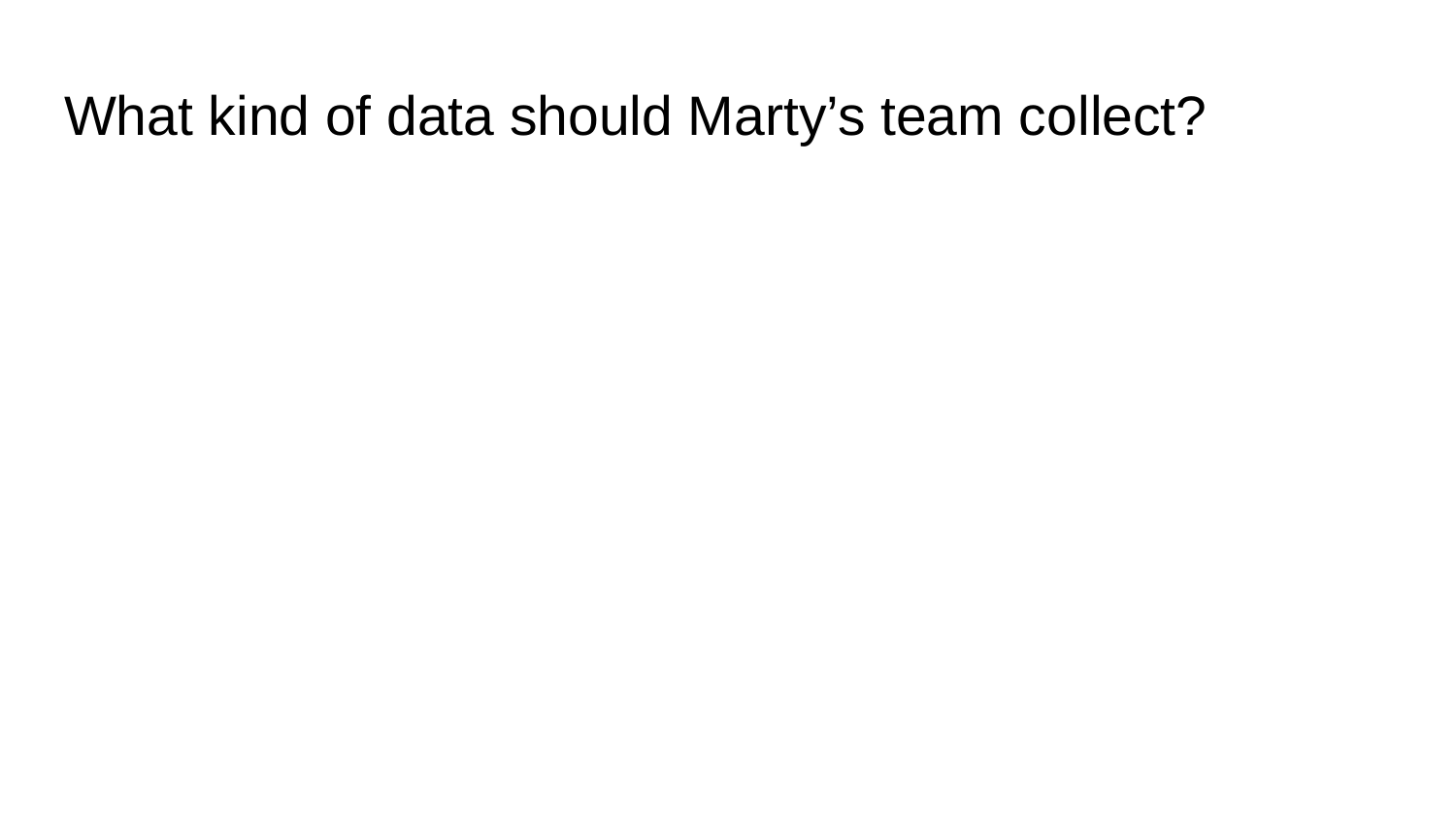

# What kind of data should Marty’s team collect?